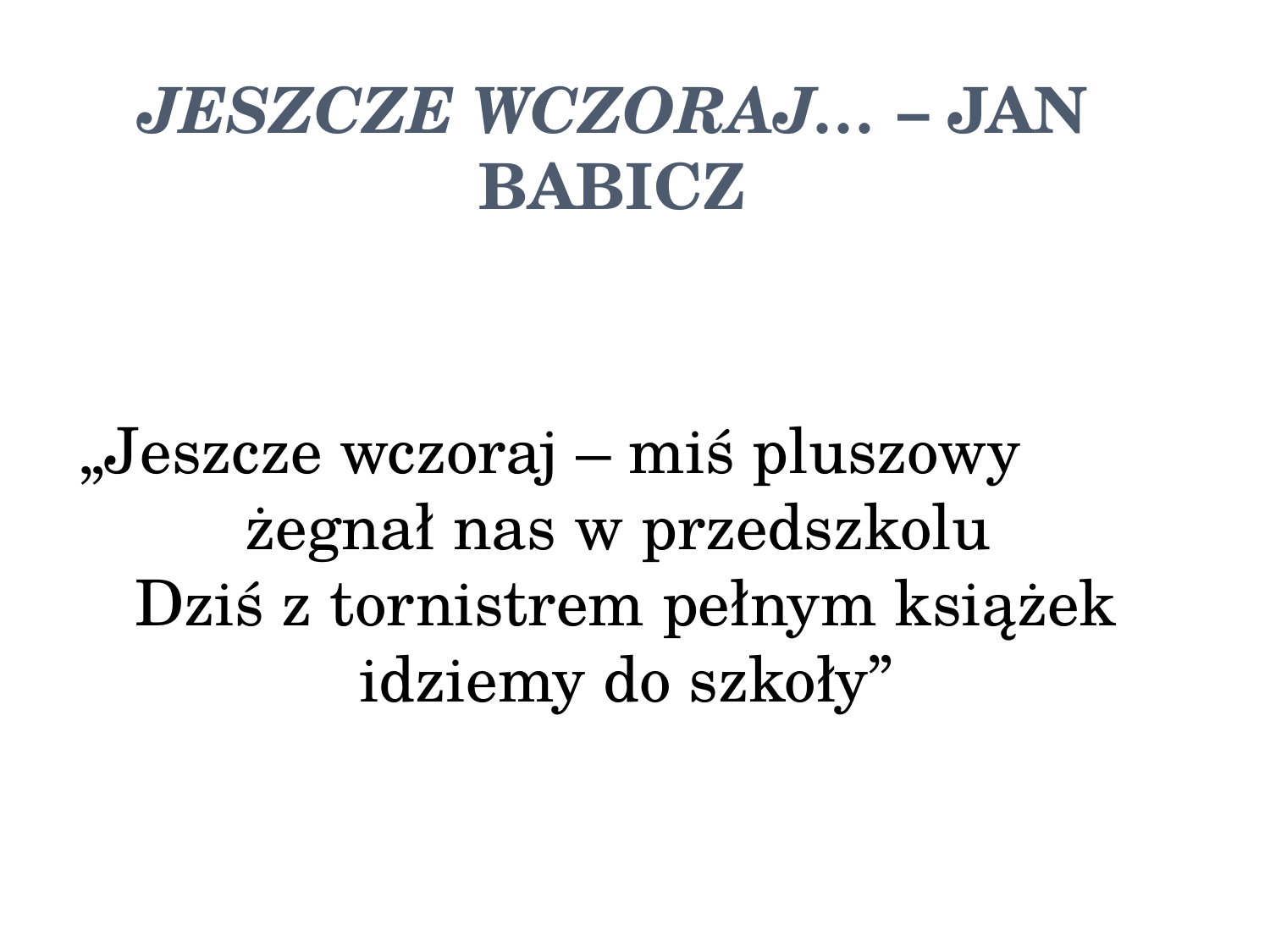

# Jeszcze wczoraj… – Jan Babicz

„Jeszcze wczoraj – miś pluszowy	żegnał nas w przedszkolu
Dziś z tornistrem pełnym książek
idziemy do szkoły”